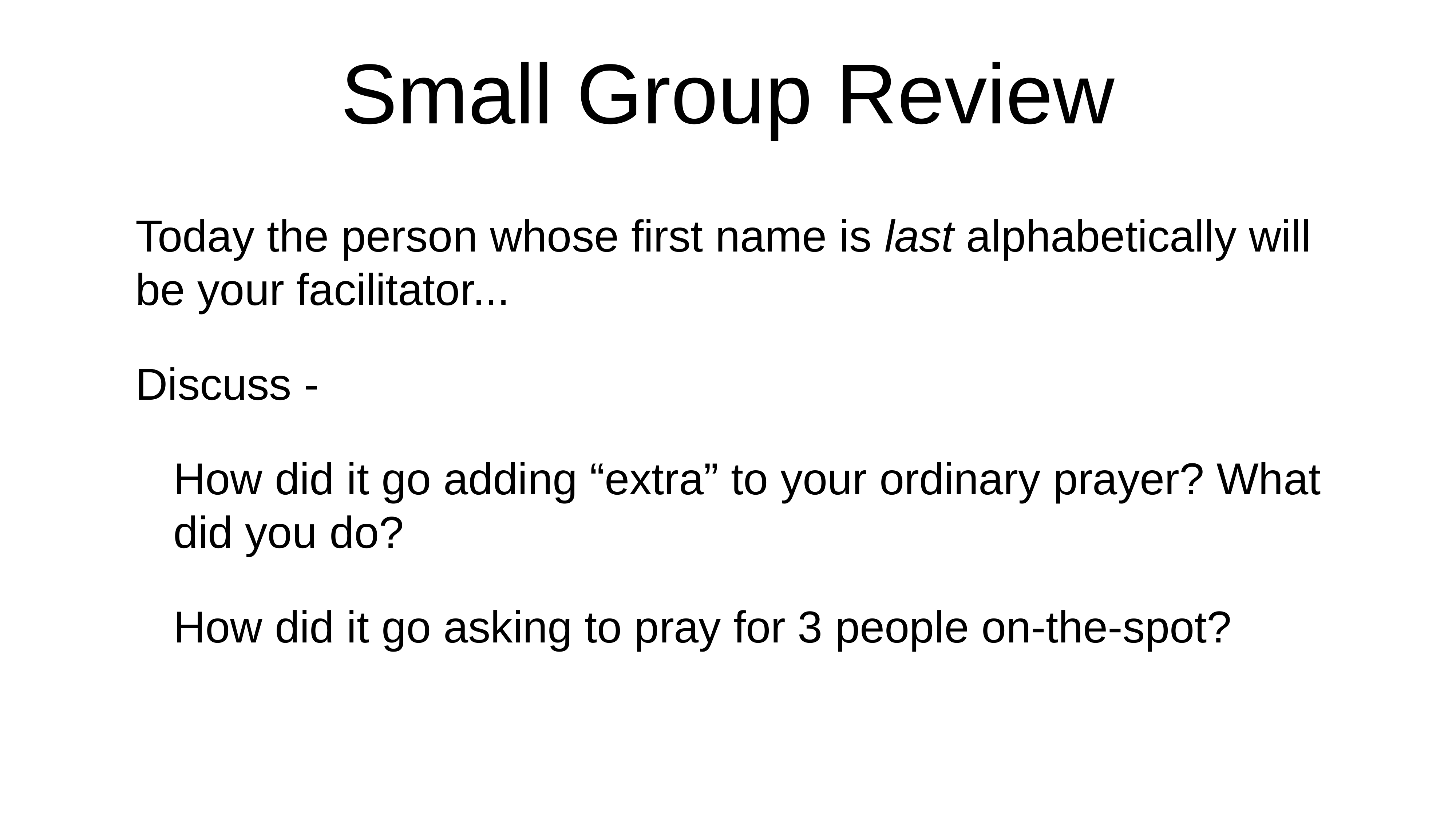

# Small Group Review
Today the person whose first name is last alphabetically will be your facilitator...
Discuss -
How did it go adding “extra” to your ordinary prayer? What did you do?
How did it go asking to pray for 3 people on-the-spot?